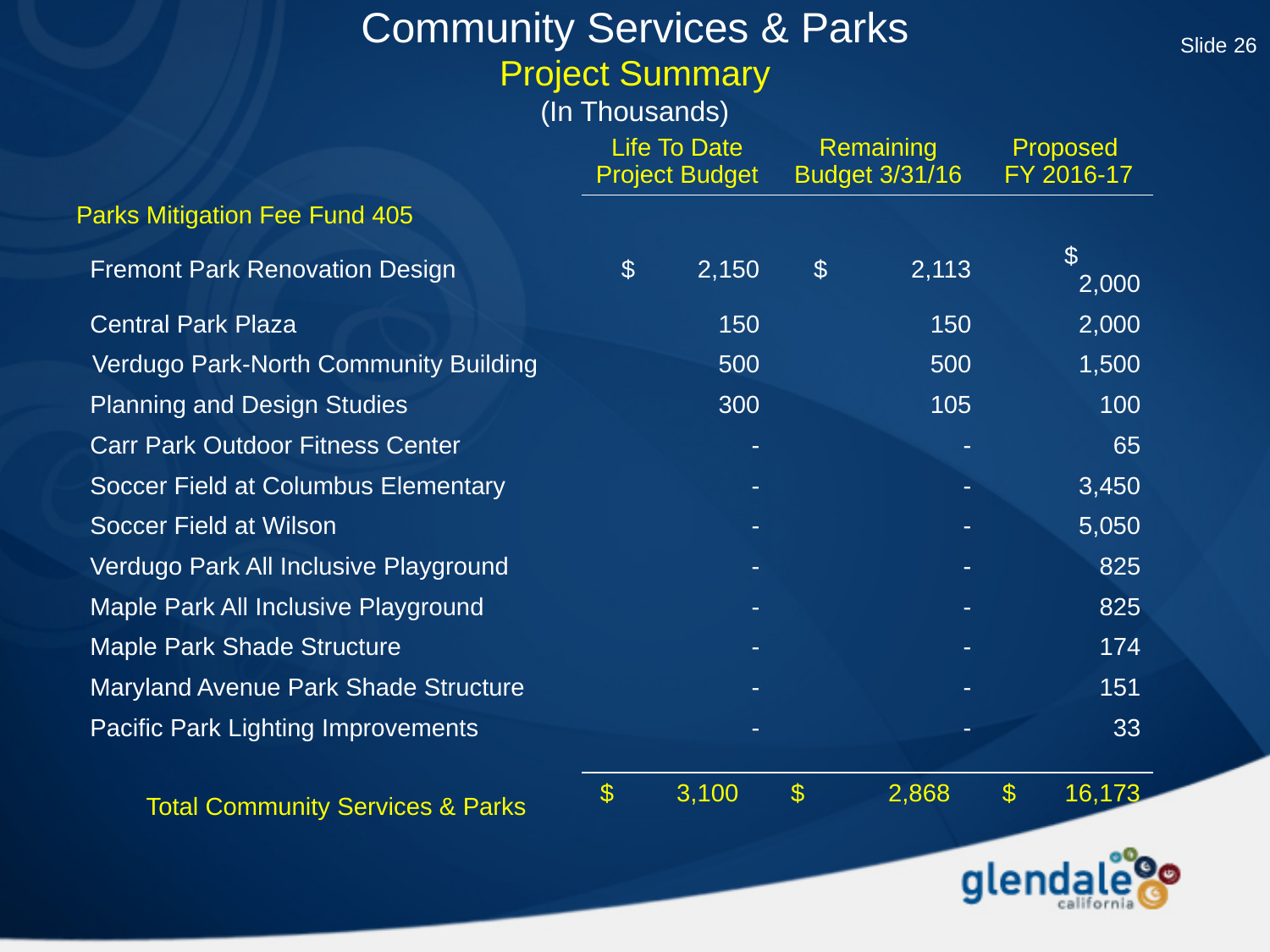

Slide 26
# Community Services & Parks Project Summary (In Thousands)
|  | Life To Date Project Budget | Remaining Budget 3/31/16 | Proposed FY 2016-17 |
| --- | --- | --- | --- |
| Parks Mitigation Fee Fund 405 |  |  |  |
| Fremont Park Renovation Design | $ 2,150 | $ 2,113 | $ 2,000 |
| Central Park Plaza | 150 | 150 | 2,000 |
| Verdugo Park-North Community Building | 500 | 500 | 1,500 |
| Planning and Design Studies | 300 | 105 | 100 |
| Carr Park Outdoor Fitness Center | - | - | 65 |
| Soccer Field at Columbus Elementary | - | - | 3,450 |
| Soccer Field at Wilson | - | - | 5,050 |
| Verdugo Park All Inclusive Playground | - | - | 825 |
| Maple Park All Inclusive Playground | - | - | 825 |
| Maple Park Shade Structure | - | - | 174 |
| Maryland Avenue Park Shade Structure | - | - | 151 |
| Pacific Park Lighting Improvements | - | - | 33 |
|  |  |  |  |
| Total Community Services & Parks | $ 3,100 | $ 2,868 | $ 16,173 |
|  |  |  |  |